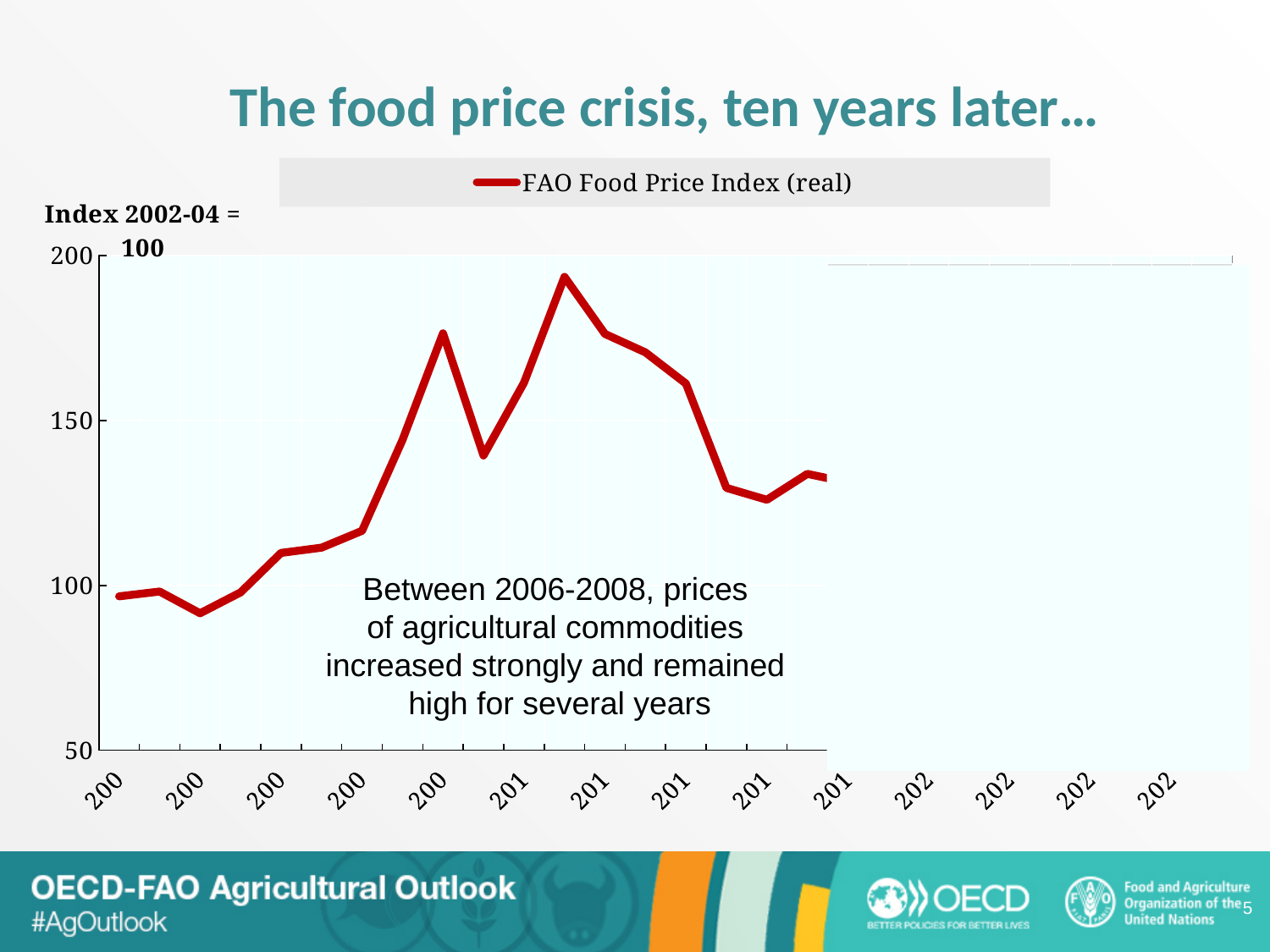

# The food price crisis, ten years later…

### Chart

| Category |  |  |  | FAO Food Price Index (real) |
|---|---|---|---|---|
| 2000 | 0.0 | 0.0 | 0.0 | 96.7879134802486 |
| 2001 | 0.0 | 0.0 | 0.0 | 98.24420811153105 |
| 2002 | 0.0 | 0.0 | 0.0 | 91.64417389032894 |
| 2003 | 0.0 | 0.0 | 0.0 | 97.97849364492623 |
| 2004 | 0.0 | 0.0 | 0.0 | 109.9406375772275 |
| 2005 | 0.0 | 0.0 | 0.0 | 111.51945330914 |
| 2006 | 0.0 | 0.0 | 0.0 | 116.6273429595137 |
| 2007 | 0.0 | 0.0 | 0.0 | 144.218290669666 |
| 2008 | 0.0 | 0.0 | 0.0 | 176.4575236505496 |
| 2009 | 0.0 | 0.0 | 0.0 | 139.4431488646584 |
| 2010 | 0.0 | 0.0 | 0.0 | 161.4983621695702 |
| 2011 | 0.0 | 0.0 | 0.0 | 193.5654930808858 |
| 2012 | 0.0 | 0.0 | 0.0 | 176.2798102772136 |
| 2013 | 0.0 | 0.0 | 0.0 | 170.6778919432345 |
| 2014 | 0.0 | 0.0 | 0.0 | 161.2435295027174 |
| 2015 | 0.0 | 0.0 | 0.0 | 129.6353845882695 |
| 2016 | 0.0 | 0.0 | 0.0 | 126.0353846798481 |
| 2017 | 0.0 | 0.0 | 0.0 | 133.8629528137352 |
| 2018 | 1.0 | 1.0 | 0.95 | 131.2919885702726 |
| 2019 | 1.0 | 1.0 | 0.95 | 130.3601686012842 |
| 2020 | 1.0 | 1.0 | 0.95 | 129.3687719854997 |
| 2021 | 1.0 | 1.0 | 0.95 | 128.4985033393942 |
| 2022 | 1.0 | 1.0 | 0.95 | 127.530803858675 |
| 2023 | 1.0 | 1.0 | 0.95 | 125.851385031488 |
| 2024 | 1.0 | 1.0 | 0.95 | 123.815218016902 |
| 2025 | 1.0 | 1.0 | 0.95 | 121.9428867035785 |
| 2026 | 1.0 | 1.0 | 0.95 | 120.2500157493054 |
| 2027 | 1.0 | 1.0 | 0.95 | 118.6643136320536 |
However, real prices are expected to fall over the coming decade
Between 2006-2008, prices
of agricultural commodities
increased strongly and remained
high for several years
5